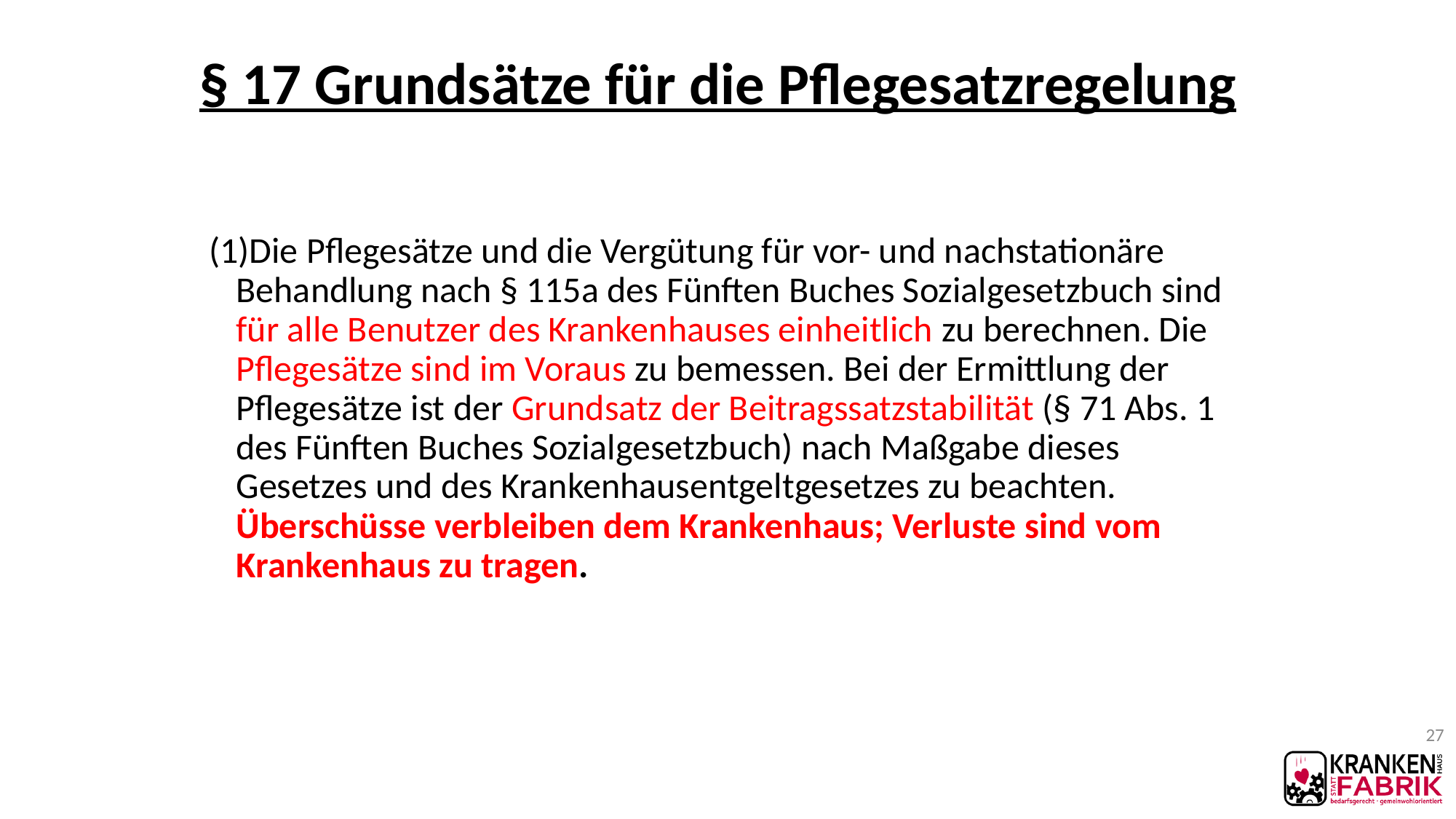

# § 17 Grundsätze für die Pflegesatzregelung
Die Pflegesätze und die Vergütung für vor- und nachstationäre Behandlung nach § 115a des Fünften Buches Sozialgesetzbuch sind für alle Benutzer des Krankenhauses einheitlich zu berechnen. Die Pflegesätze sind im Voraus zu bemessen. Bei der Ermittlung der Pflegesätze ist der Grundsatz der Beitragssatzstabilität (§ 71 Abs. 1 des Fünften Buches Sozialgesetzbuch) nach Maßgabe dieses Gesetzes und des Krankenhausentgeltgesetzes zu beachten. Überschüsse verbleiben dem Krankenhaus; Verluste sind vom Krankenhaus zu tragen.
27